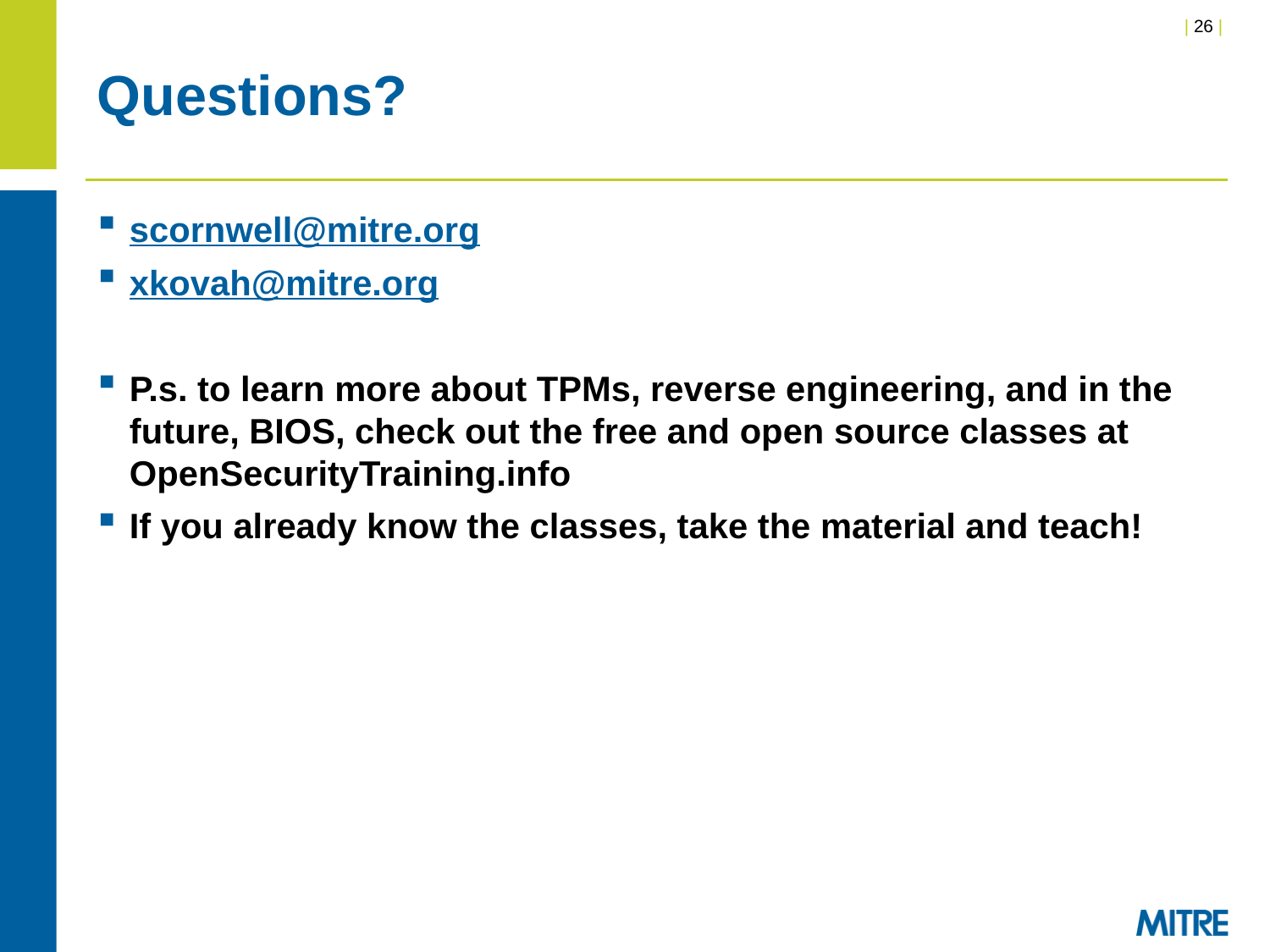

# Questions?
scornwell@mitre.org
xkovah@mitre.org

P.s. to learn more about TPMs, reverse engineering, and in the future, BIOS, check out the free and open source classes at OpenSecurityTraining.info
If you already know the classes, take the material and teach!